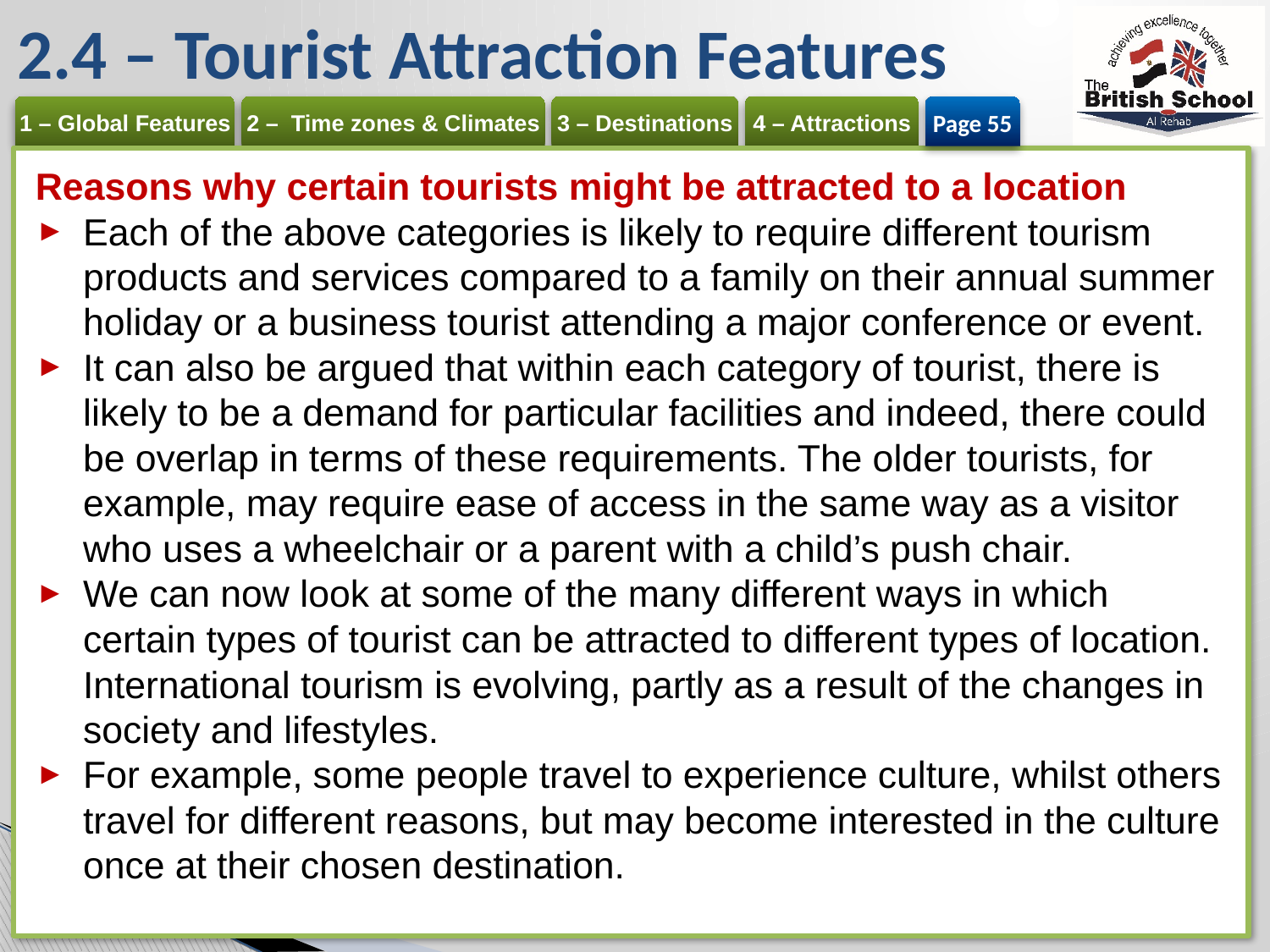

# 2.4 – Tourist Attraction Features
Page 55
Reasons why certain tourists might be attracted to a location
Each of the above categories is likely to require different tourism products and services compared to a family on their annual summer holiday or a business tourist attending a major conference or event.
It can also be argued that within each category of tourist, there is likely to be a demand for particular facilities and indeed, there could be overlap in terms of these requirements. The older tourists, for example, may require ease of access in the same way as a visitor who uses a wheelchair or a parent with a child’s push chair.
We can now look at some of the many different ways in which certain types of tourist can be attracted to different types of location. International tourism is evolving, partly as a result of the changes in society and lifestyles.
For example, some people travel to experience culture, whilst others travel for different reasons, but may become interested in the culture once at their chosen destination.